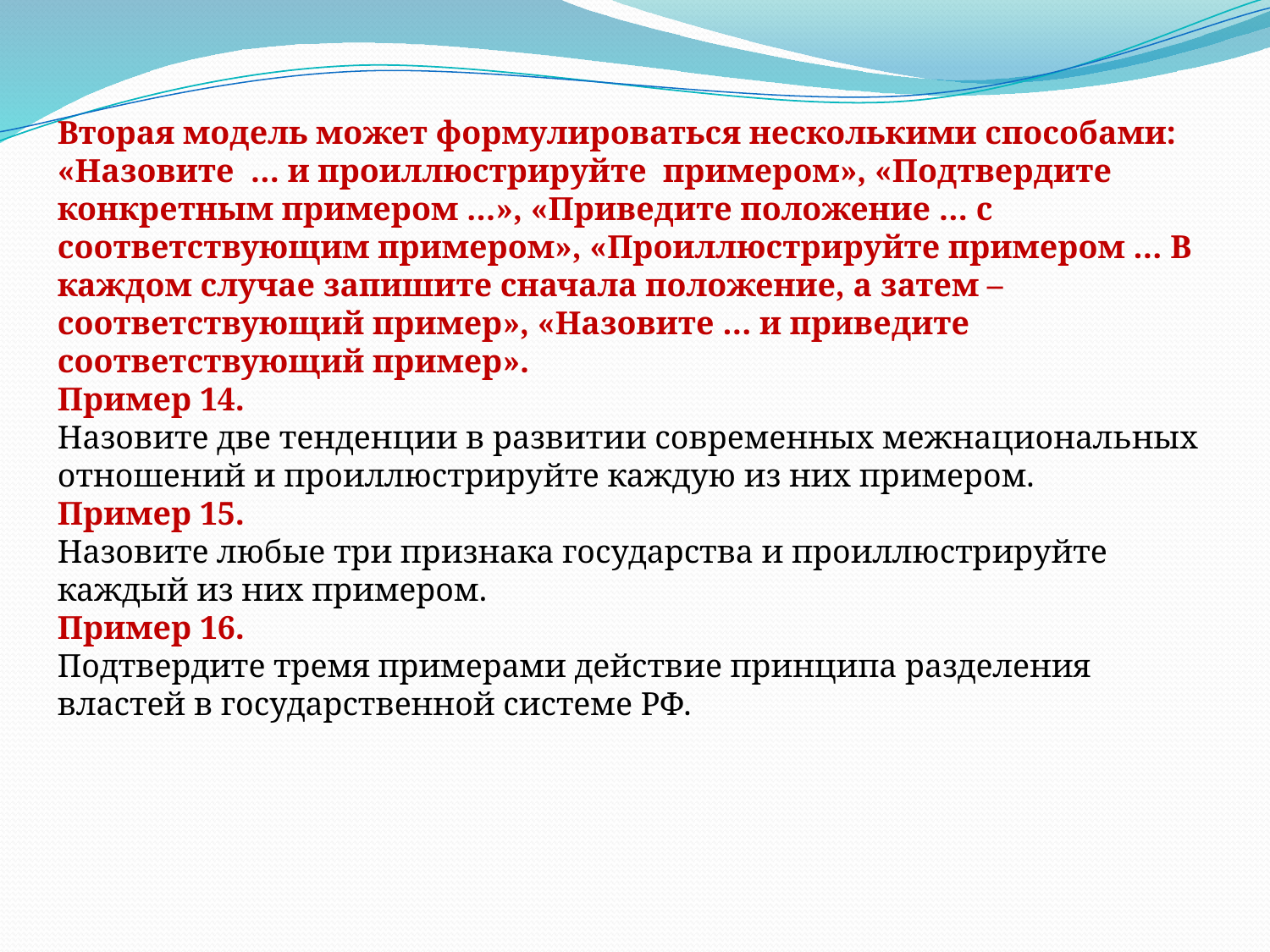

Вторая модель может формулироваться несколькими способами: «Назовите  … и проиллюстрируйте  примером», «Подтвердите конкретным примером …», «Приведите положение … с соответствующим примером», «Проиллюстрируйте примером … В каждом случае запишите сначала положение, а затем – соответствующий пример», «Назовите … и приведите соответствующий пример».
Пример 14.
Назовите две тенденции в развитии современных межнациональных отношений и проиллюстрируйте каждую из них примером.
Пример 15.
Назовите любые три признака государства и проиллюстрируйте каждый из них примером.
Пример 16.
Подтвердите тремя примерами действие принципа разделения властей в государственной системе РФ.